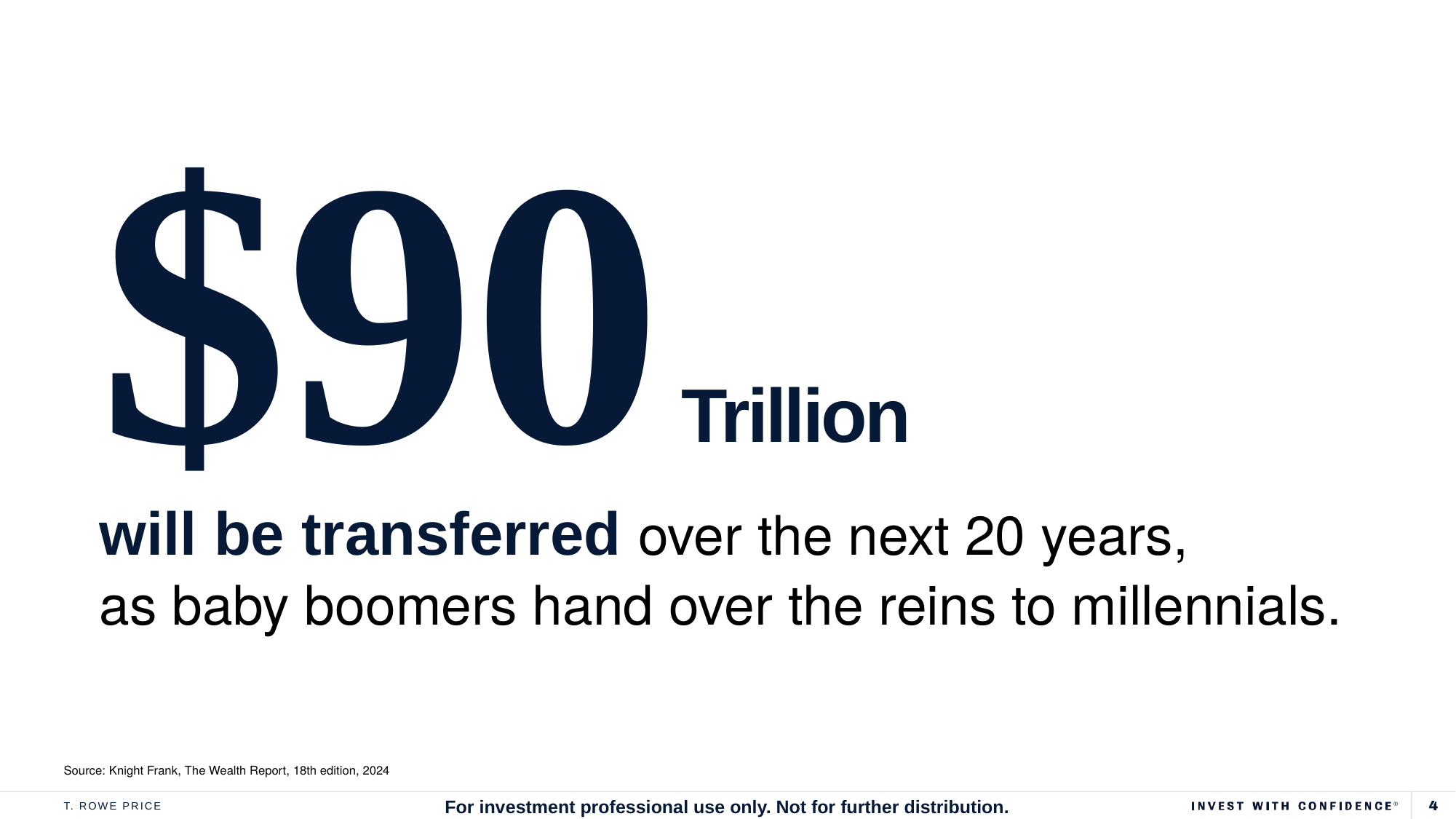

$90 Trillion
will be transferred over the next 20 years,
as baby boomers hand over the reins to millennials.
Source: Knight Frank, The Wealth Report, 18th edition, 2024
For investment professional use only. Not for further distribution.